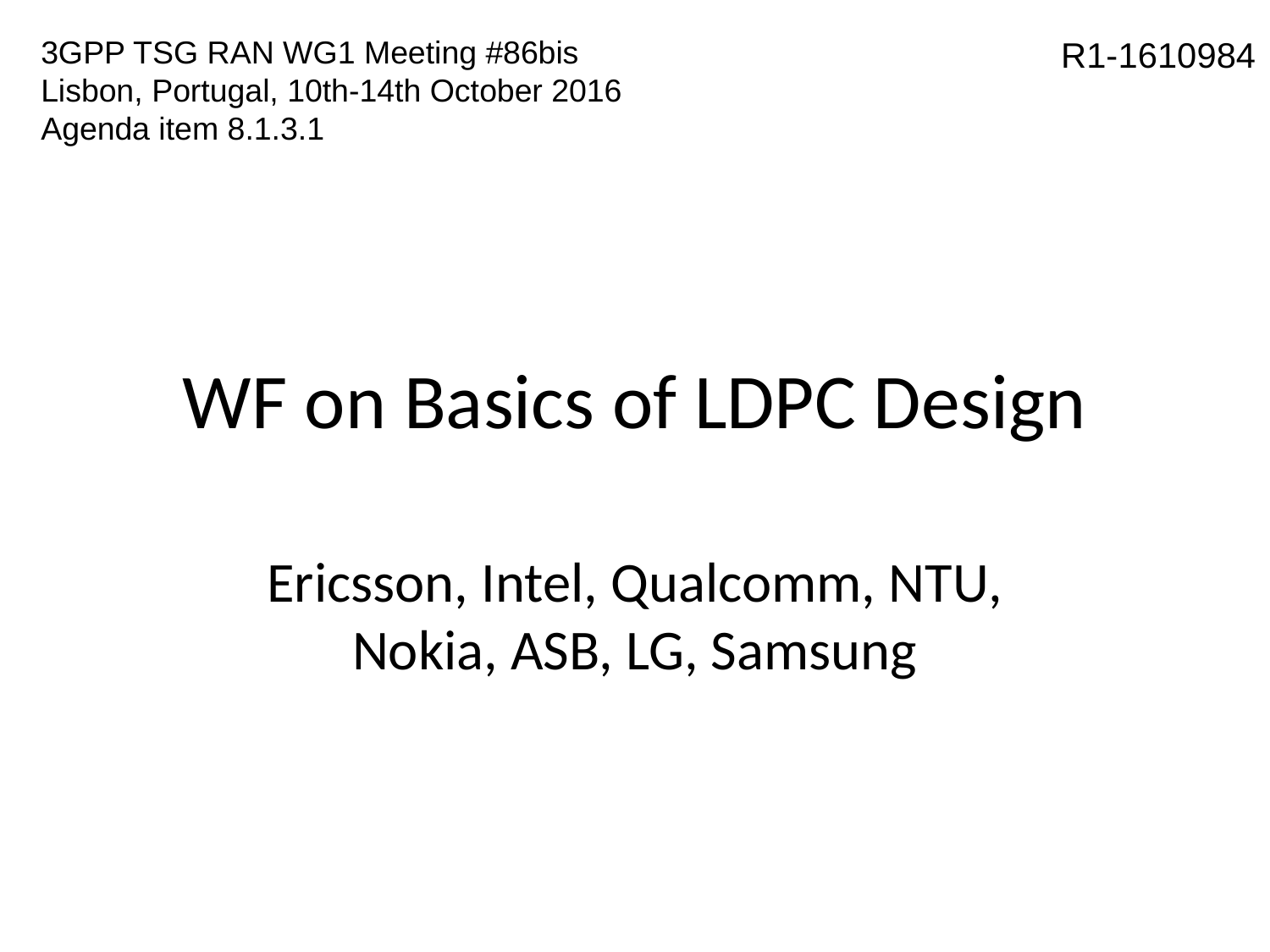

3GPP TSG RAN WG1 Meeting #86bis
Lisbon, Portugal, 10th-14th October 2016
Agenda item 8.1.3.1
R1-1610984
# WF on Basics of LDPC Design
Ericsson, Intel, Qualcomm, NTU, Nokia, ASB, LG, Samsung